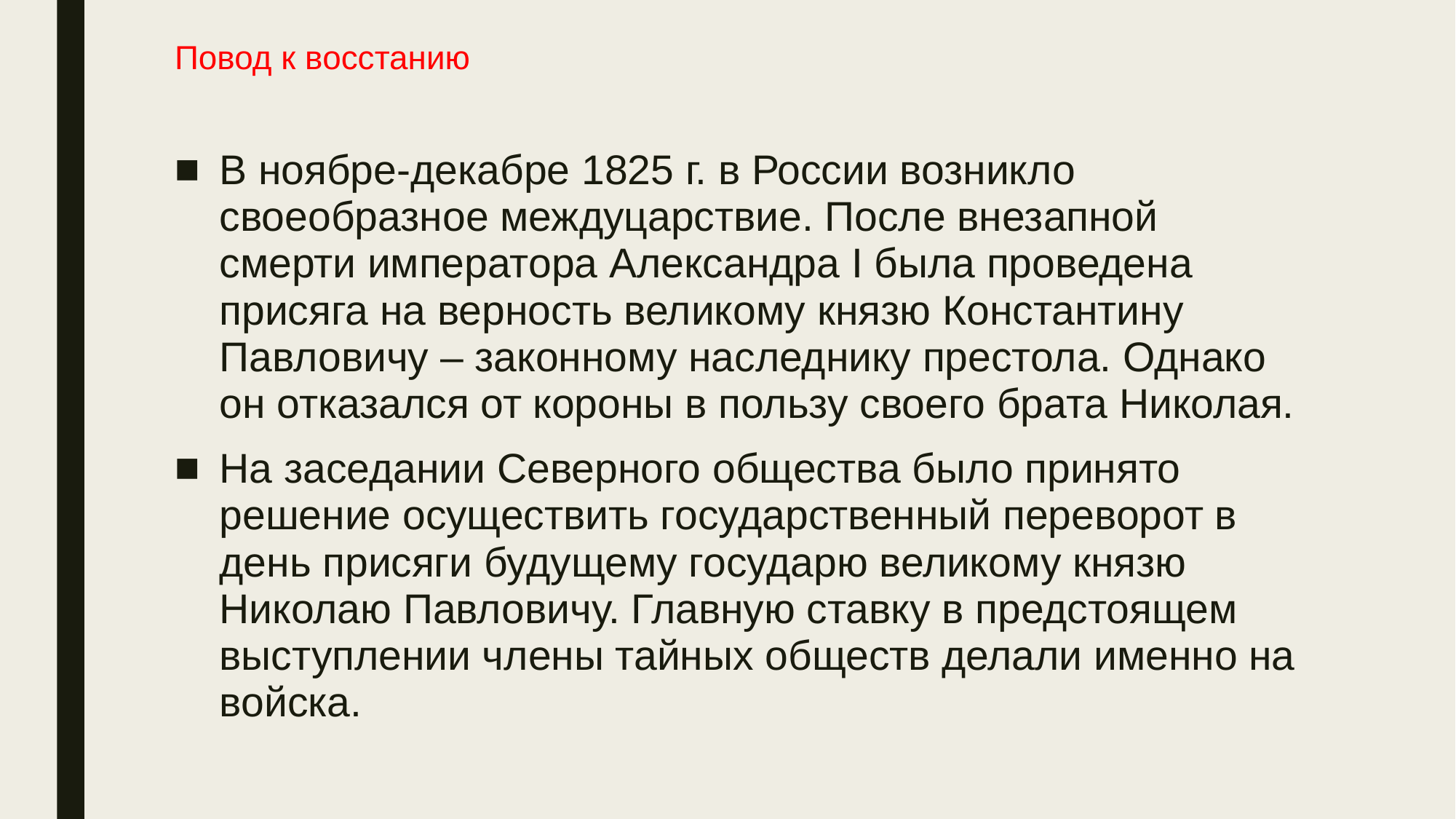

# Повод к восстанию
В ноябре-декабре 1825 г. в России возникло своеобразное междуцарствие. После внезапной смерти императора Александра I была проведена присяга на верность великому князю Константину Павловичу – законному наследнику престола. Однако он отказался от короны в пользу своего брата Николая.
На заседании Северного общества было принято решение осуществить государственный переворот в день присяги будущему государю великому князю Николаю Павловичу. Главную ставку в предстоящем выступлении члены тайных обществ делали именно на войска.